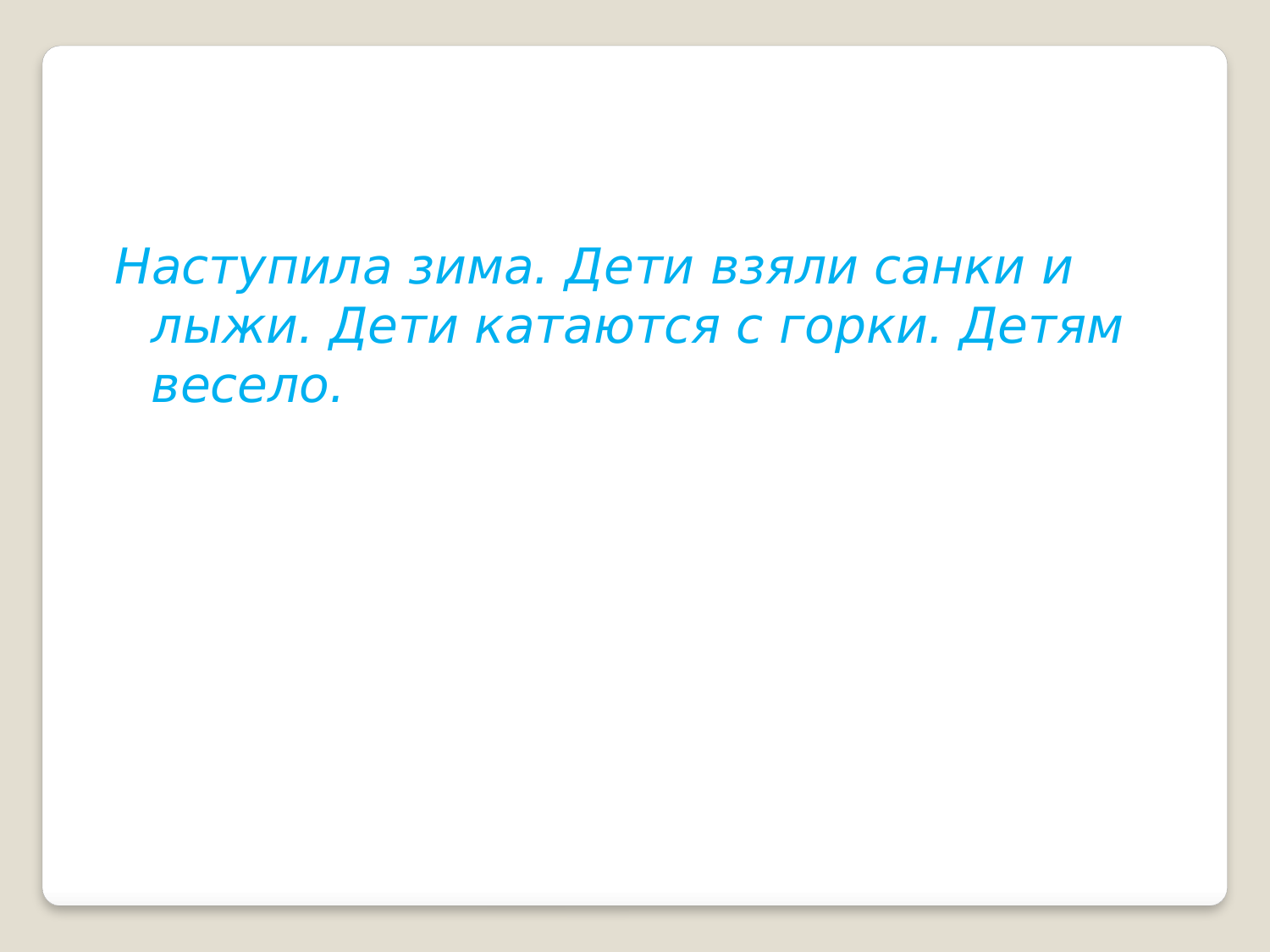

Наступила зима. Дети взяли санки и лыжи. Дети катаются с горки. Детям весело.